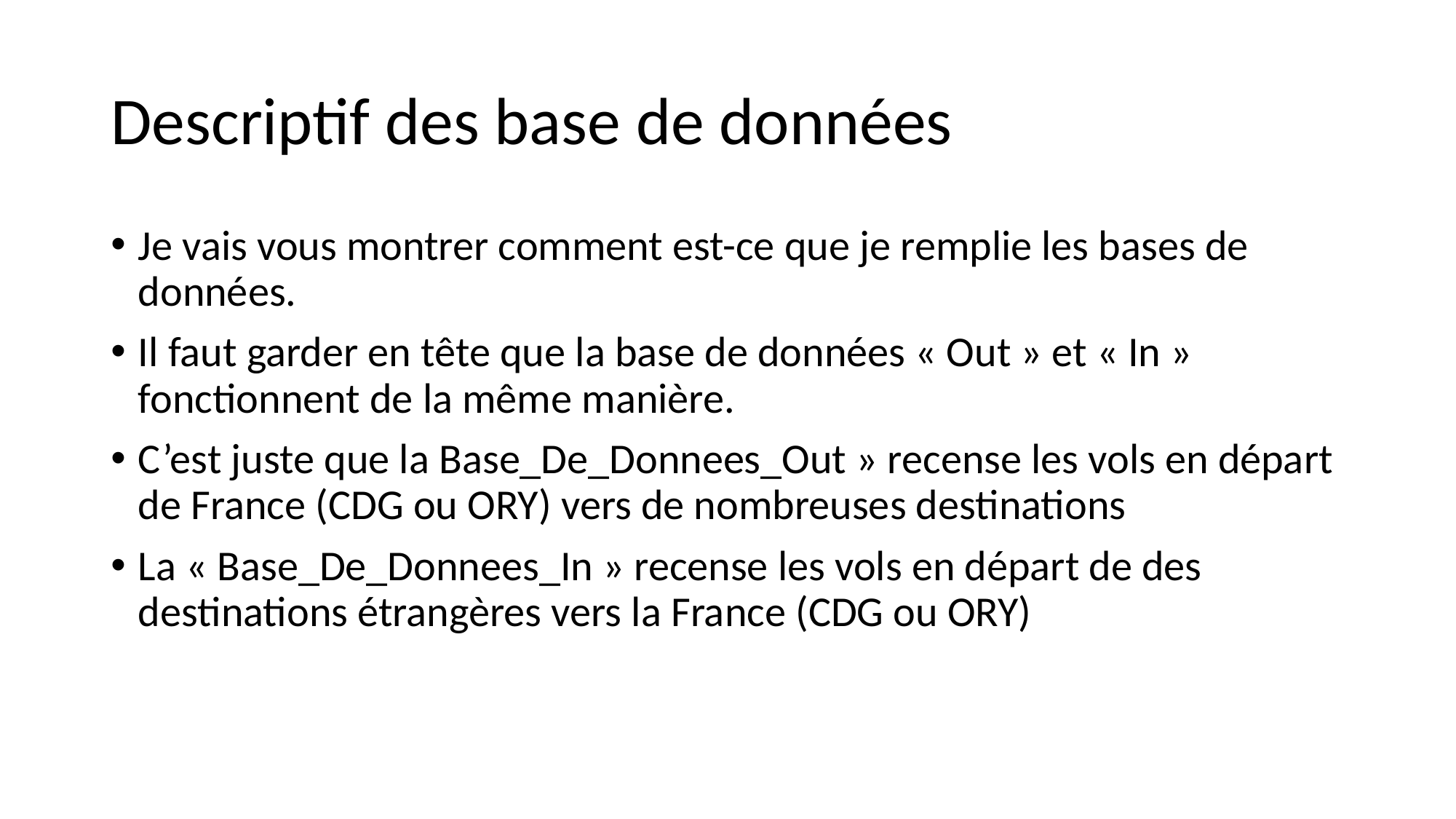

# Descriptif des base de données
Je vais vous montrer comment est-ce que je remplie les bases de données.
Il faut garder en tête que la base de données « Out » et « In » fonctionnent de la même manière.
C’est juste que la Base_De_Donnees_Out » recense les vols en départ de France (CDG ou ORY) vers de nombreuses destinations
La « Base_De_Donnees_In » recense les vols en départ de des destinations étrangères vers la France (CDG ou ORY)